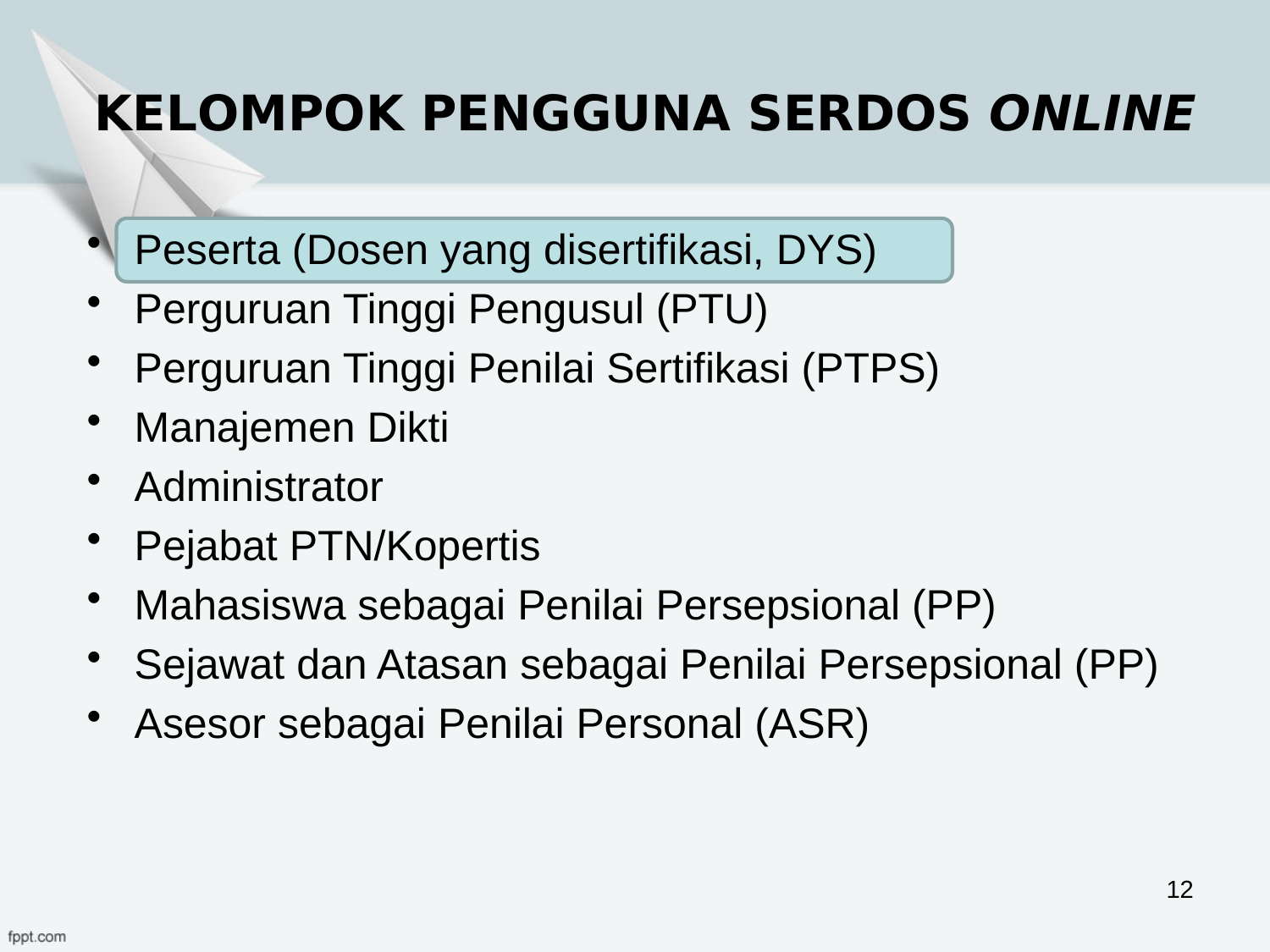

# KELOMPOK PENGGUNA SERDOS ONLINE
Peserta (Dosen yang disertifikasi, DYS)
Perguruan Tinggi Pengusul (PTU)
Perguruan Tinggi Penilai Sertifikasi (PTPS)
Manajemen Dikti
Administrator
Pejabat PTN/Kopertis
Mahasiswa sebagai Penilai Persepsional (PP)
Sejawat dan Atasan sebagai Penilai Persepsional (PP)
Asesor sebagai Penilai Personal (ASR)

12